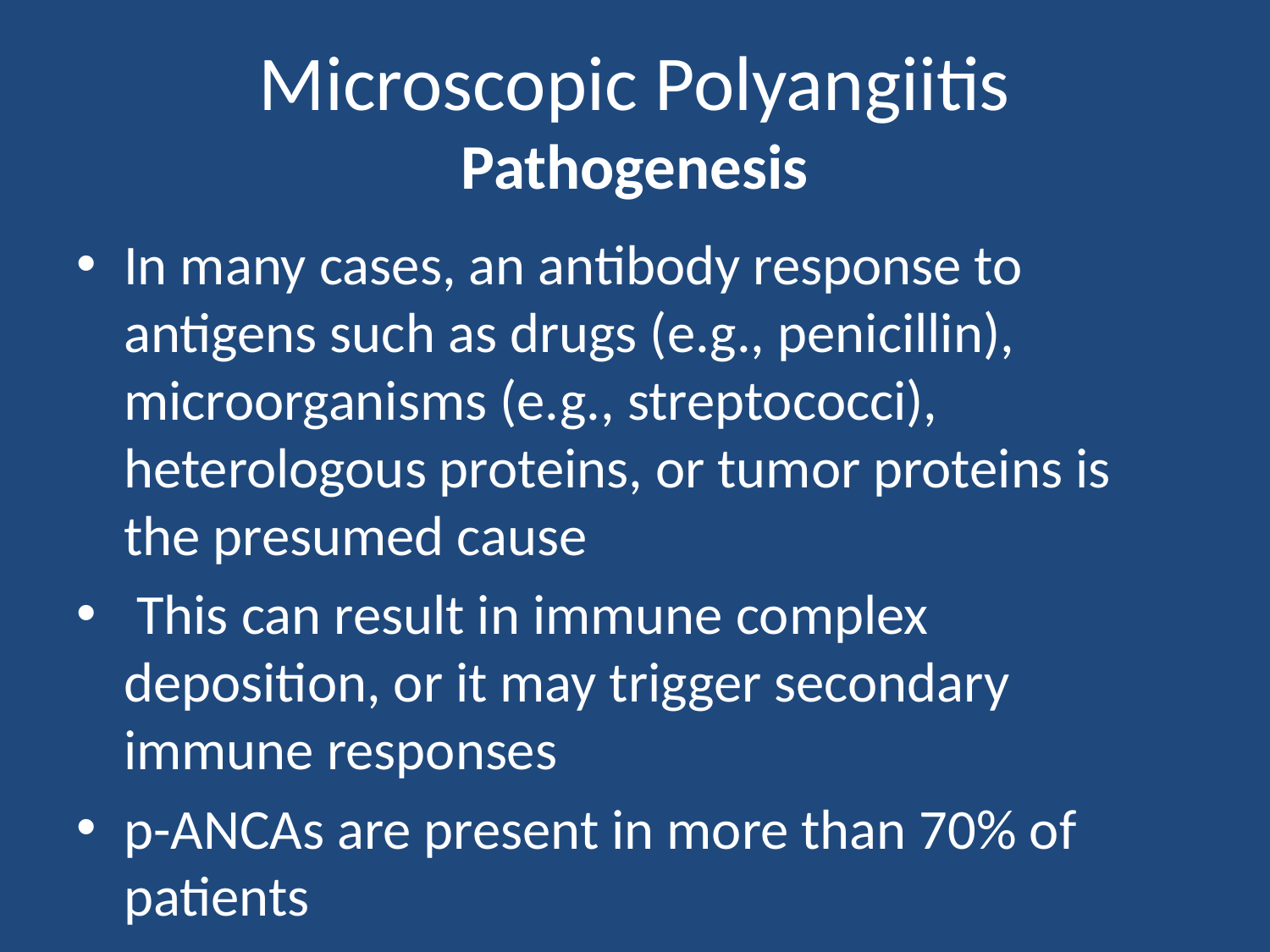

# Microscopic Polyangiitis Pathogenesis
In many cases, an antibody response to antigens such as drugs (e.g., penicillin), microorganisms (e.g., streptococci), heterologous proteins, or tumor proteins is the presumed cause
 This can result in immune complex deposition, or it may trigger secondary immune responses
p-ANCAs are present in more than 70% of patients